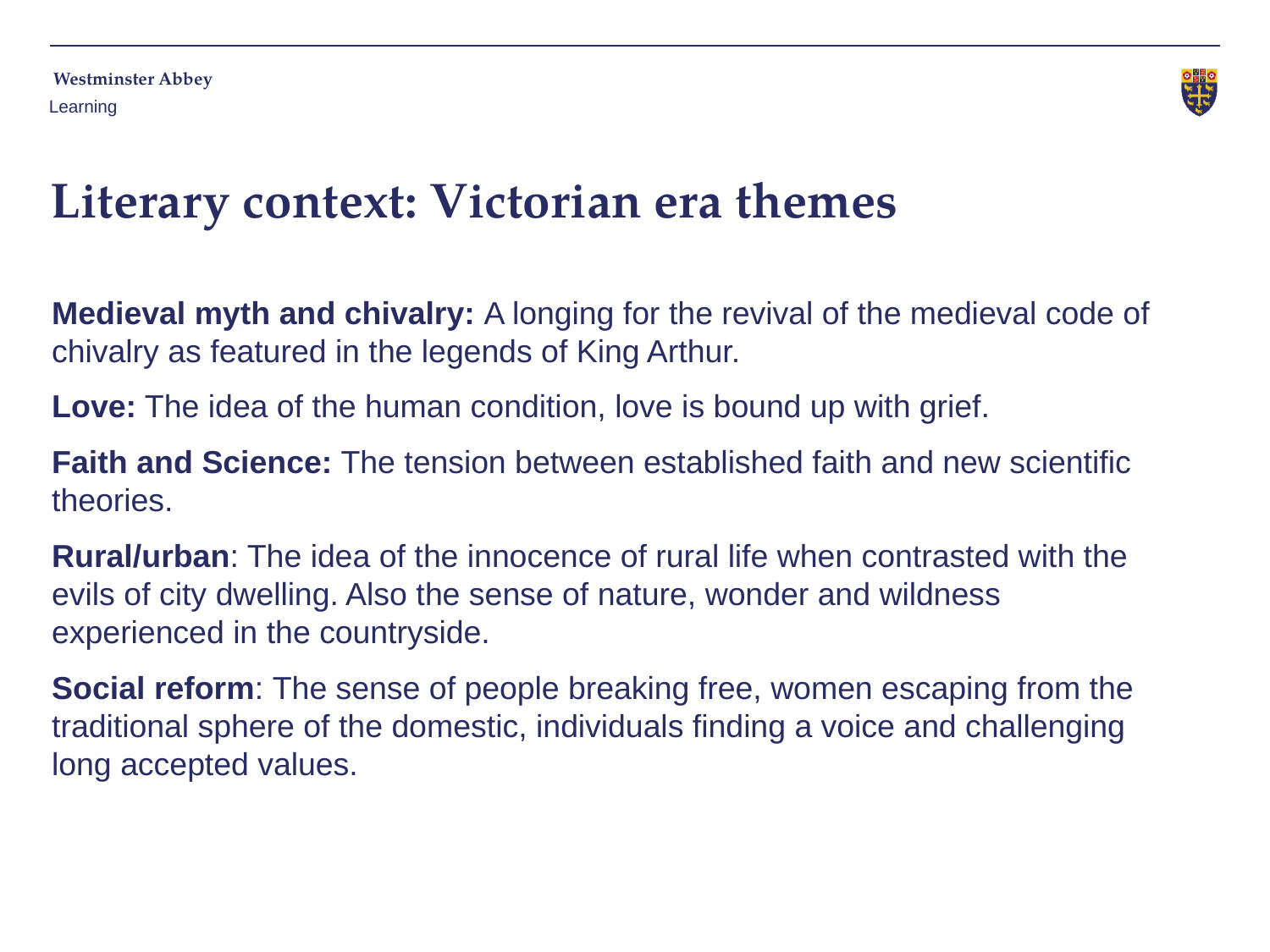

Learning
# Literary context: Victorian era themes
Medieval myth and chivalry: A longing for the revival of the medieval code of chivalry as featured in the legends of King Arthur.
Love: The idea of the human condition, love is bound up with grief.
Faith and Science: The tension between established faith and new scientific theories.
Rural/urban: The idea of the innocence of rural life when contrasted with the evils of city dwelling. Also the sense of nature, wonder and wildness  experienced in the countryside.
Social reform: The sense of people breaking free, women escaping from the traditional sphere of the domestic, individuals finding a voice and challenging long accepted values.